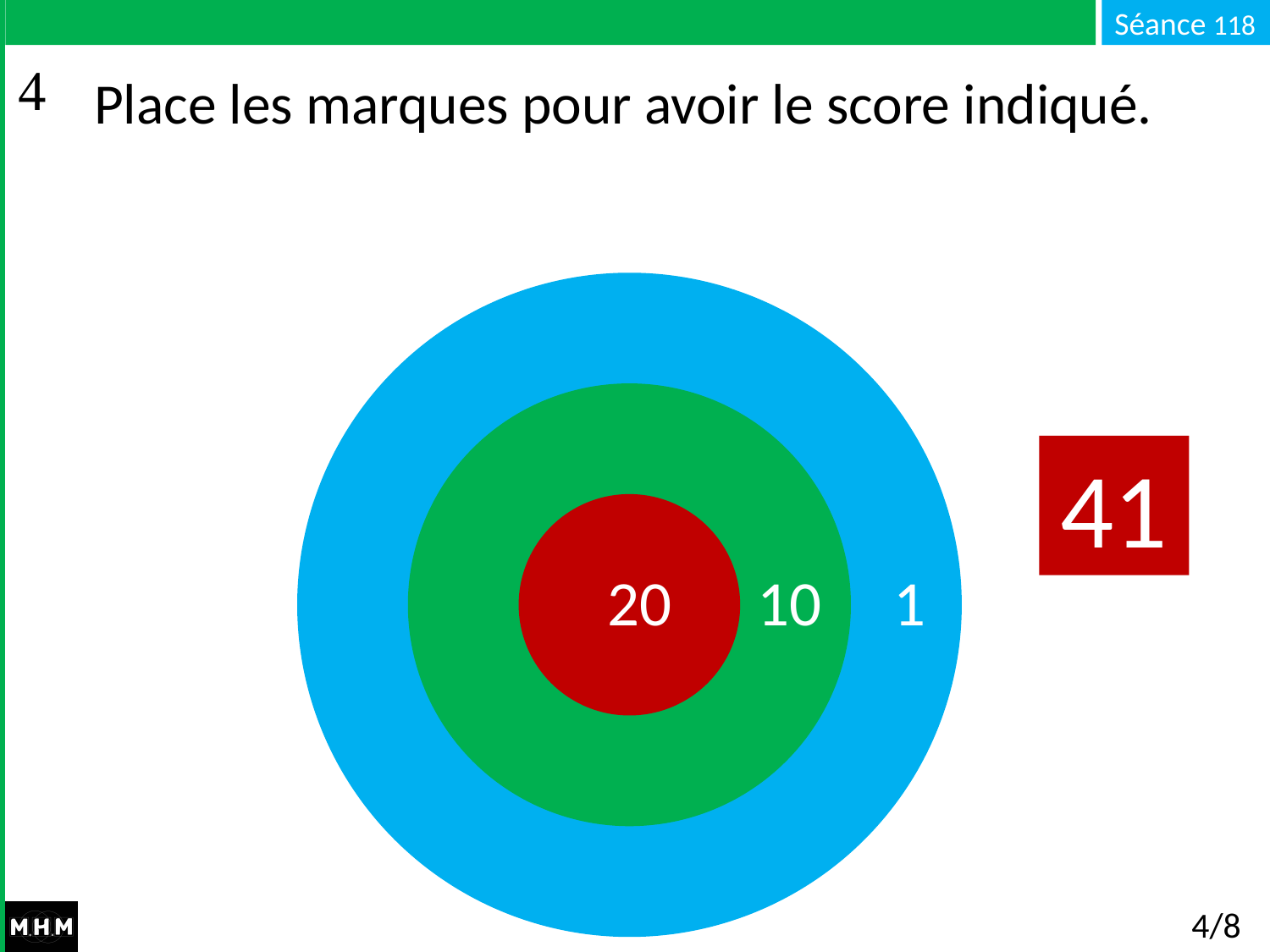

# Place les marques pour avoir le score indiqué.

41
20      10     1
4/8